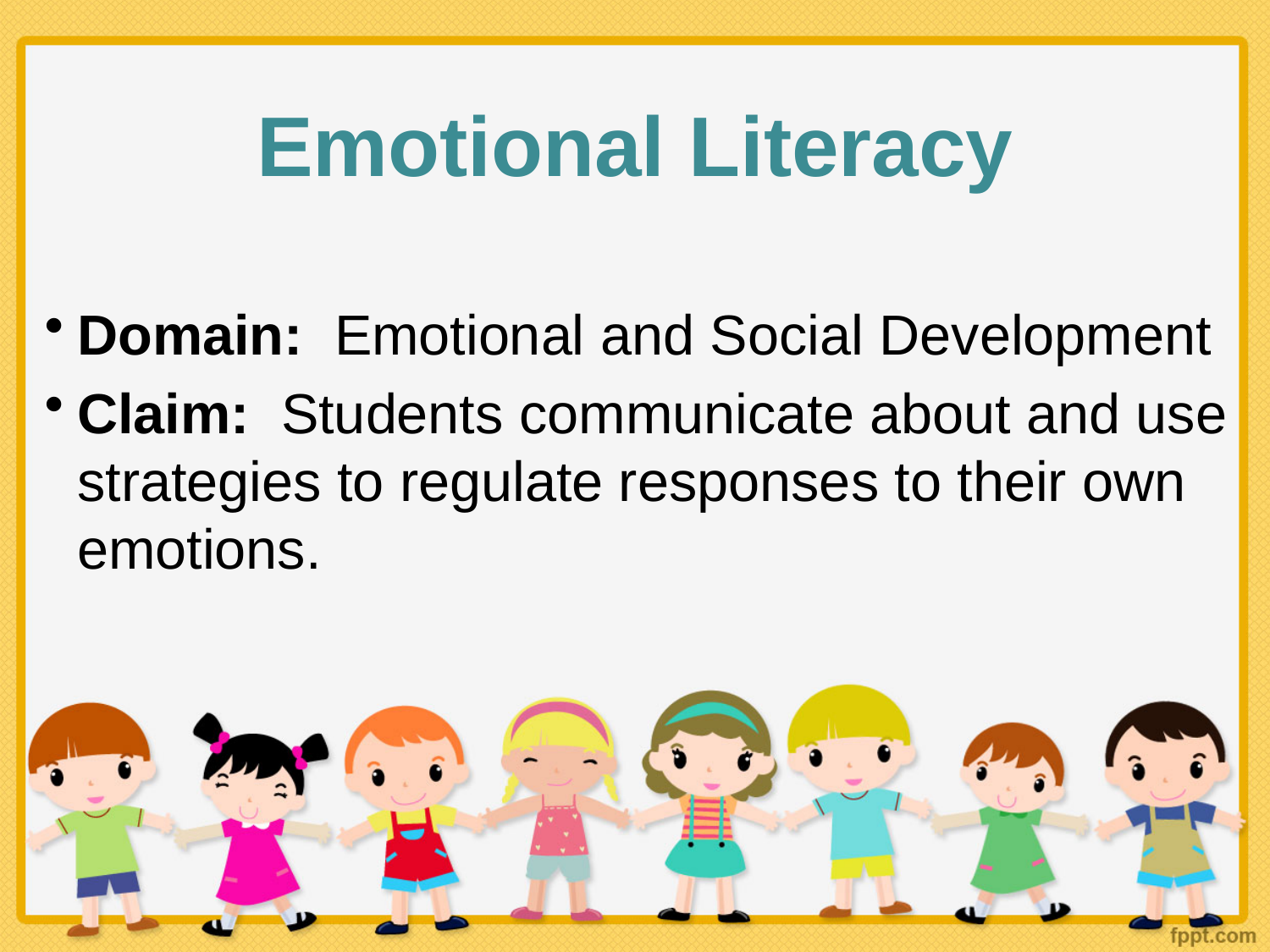

# Emotional Literacy
Domain:  Emotional and Social Development
Claim:  Students communicate about and use strategies to regulate responses to their own emotions.